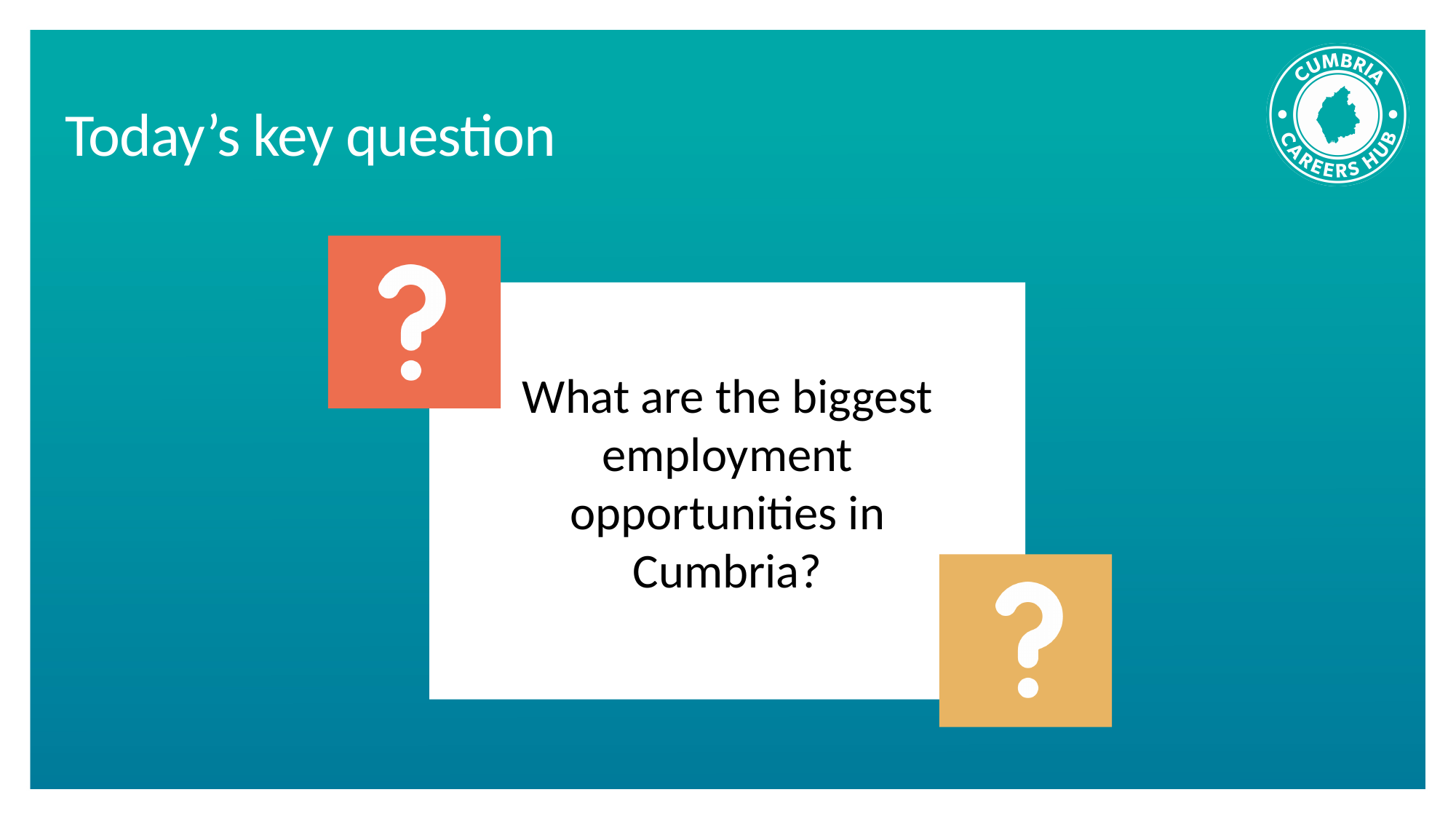

# Today’s key question
What are the biggest employment opportunities in Cumbria?